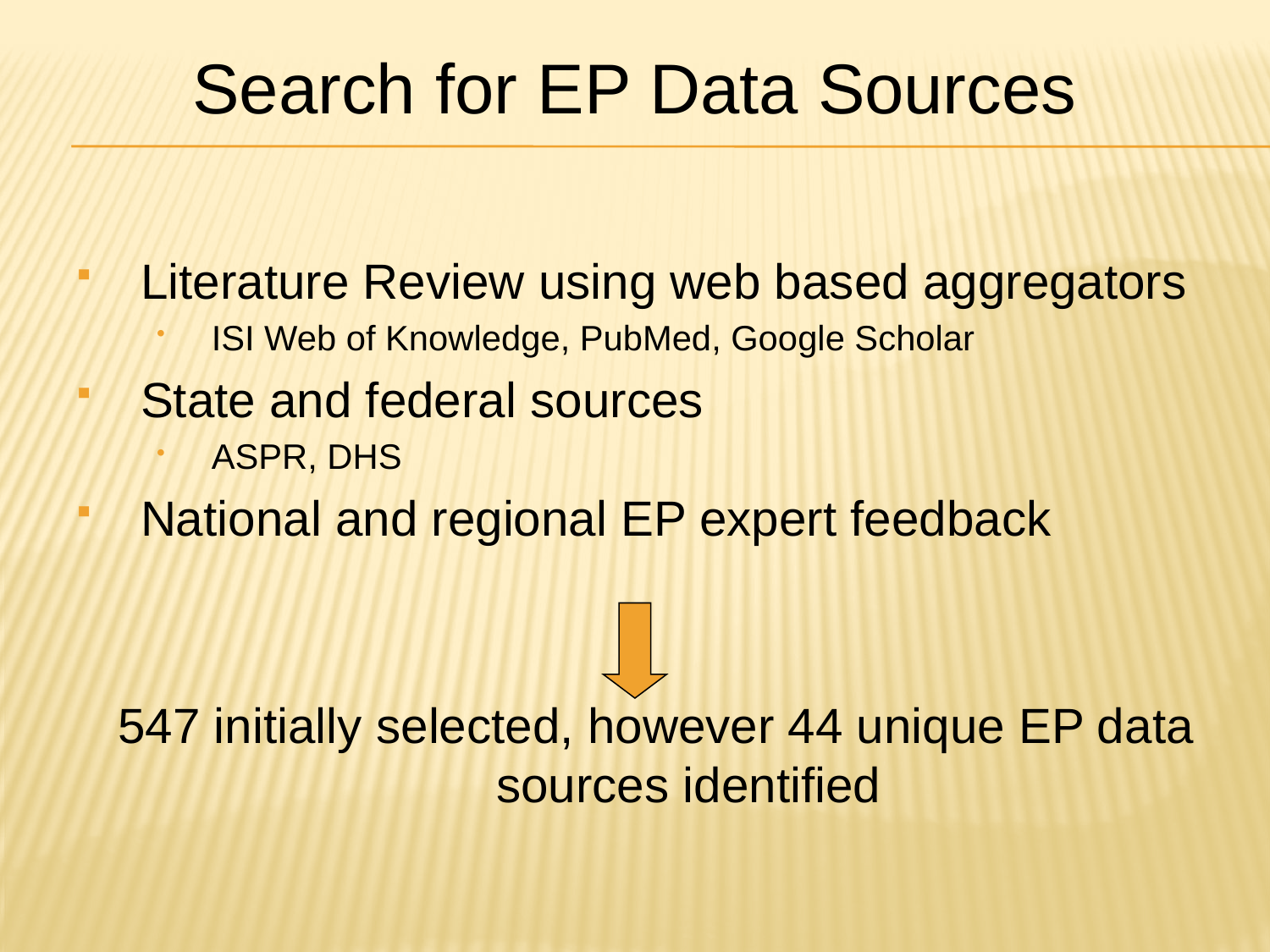

Search for EP Data Sources
Literature Review using web based aggregators
ISI Web of Knowledge, PubMed, Google Scholar
State and federal sources
ASPR, DHS
National and regional EP expert feedback

547 initially selected, however 44 unique EP data sources identified